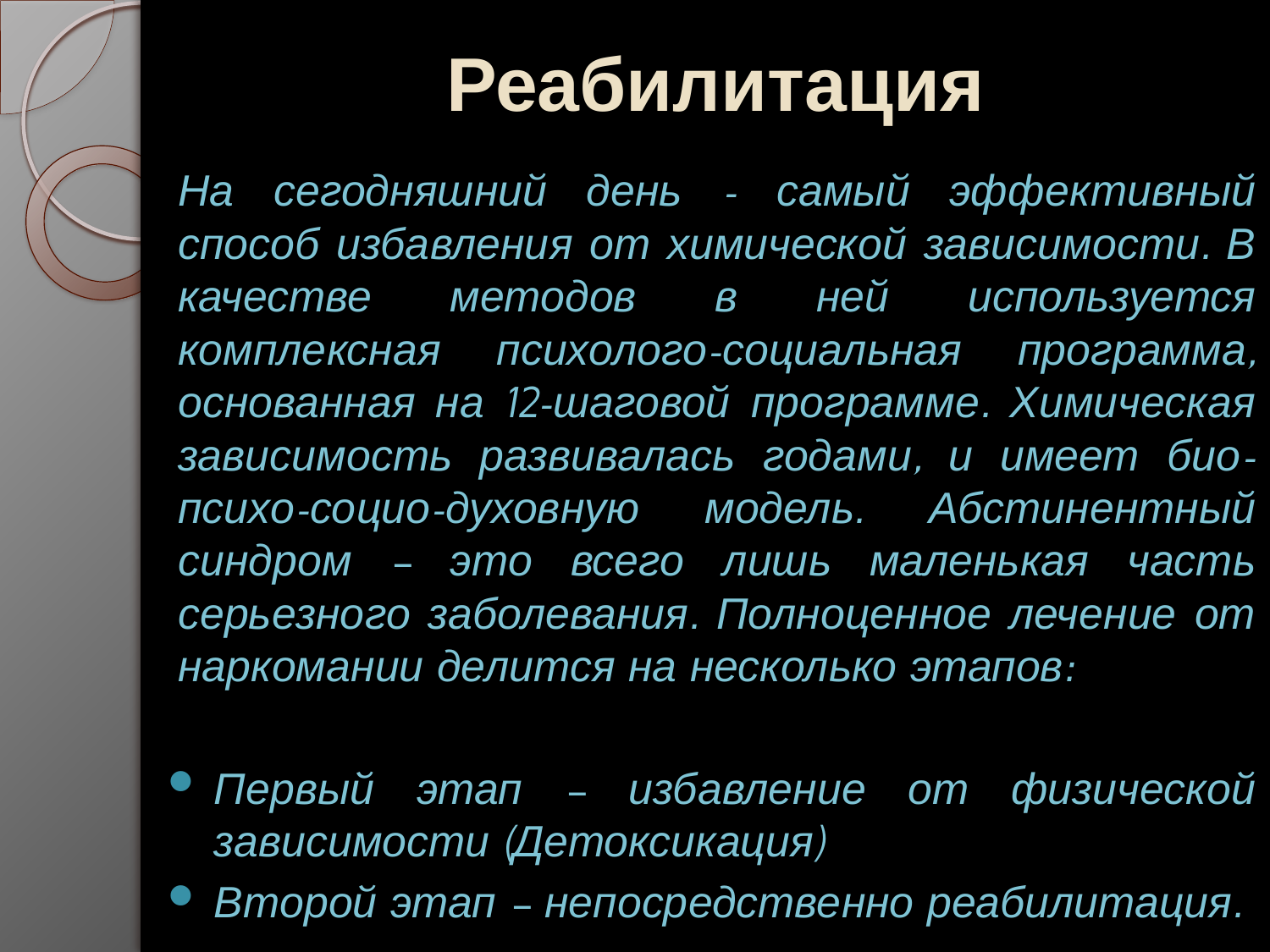

# Реабилитация
На сегодняшний день - самый эффективный способ избавления от химической зависимости. В качестве методов в ней используется комплексная психолого-социальная программа, основанная на 12-шаговой программе. Химическая зависимость развивалась годами, и имеет био-психо-социо-духовную модель. Абстинентный синдром – это всего лишь маленькая часть серьезного заболевания. Полноценное лечение от наркомании делится на несколько этапов:

Первый этап – избавление от физической зависимости (Детоксикация)
Второй этап – непосредственно реабилитация.